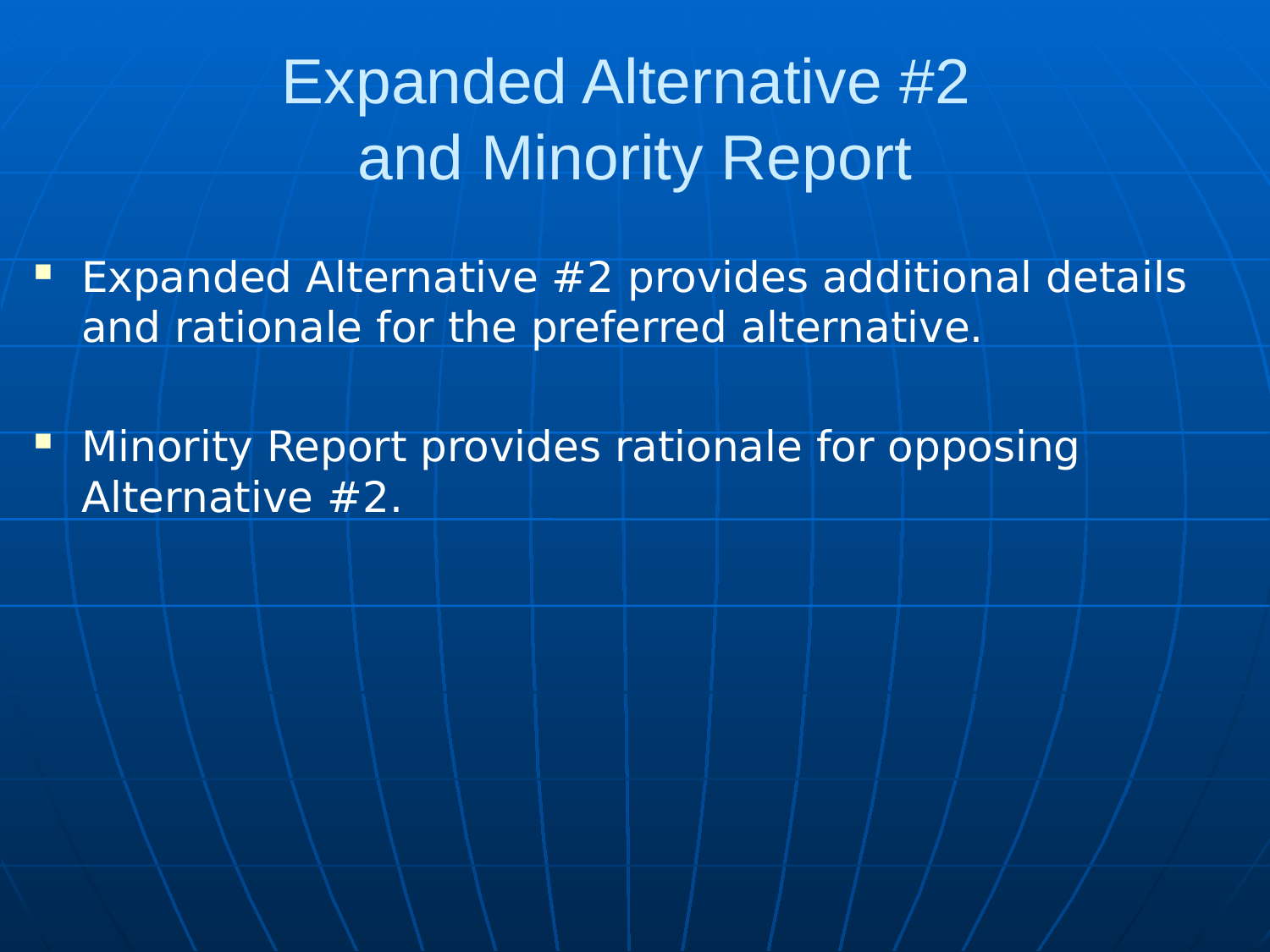

# Expanded Alternative #2 and Minority Report
Expanded Alternative #2 provides additional details and rationale for the preferred alternative.

Minority Report provides rationale for opposing Alternative #2.